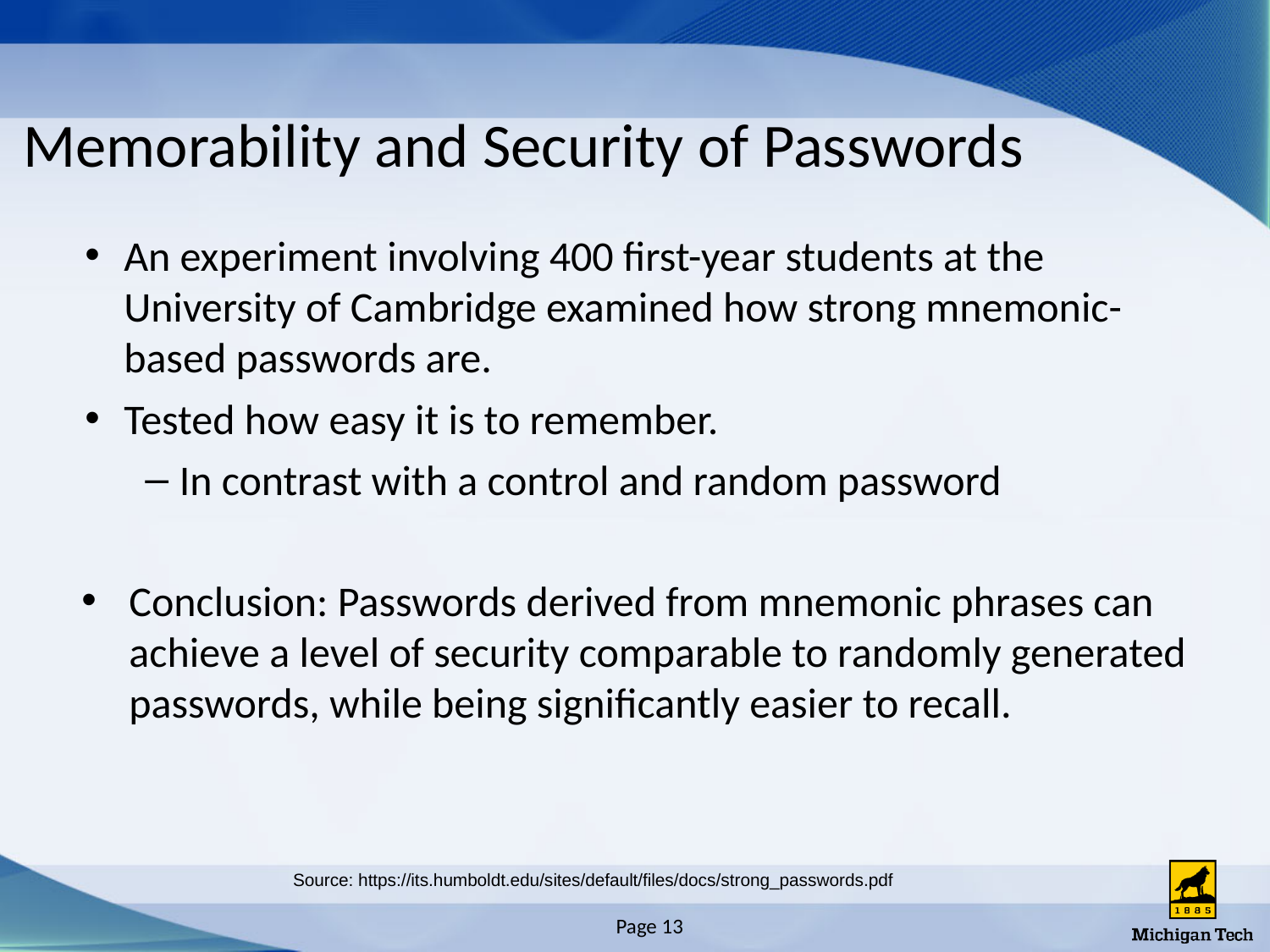

# Memorability and Security of Passwords
An experiment involving 400 first-year students at the University of Cambridge examined how strong mnemonic-based passwords are.
Tested how easy it is to remember.
In contrast with a control and random password

Conclusion: Passwords derived from mnemonic phrases can achieve a level of security comparable to randomly generated passwords, while being significantly easier to recall.

Source: https://its.humboldt.edu/sites/default/files/docs/strong_passwords.pdf